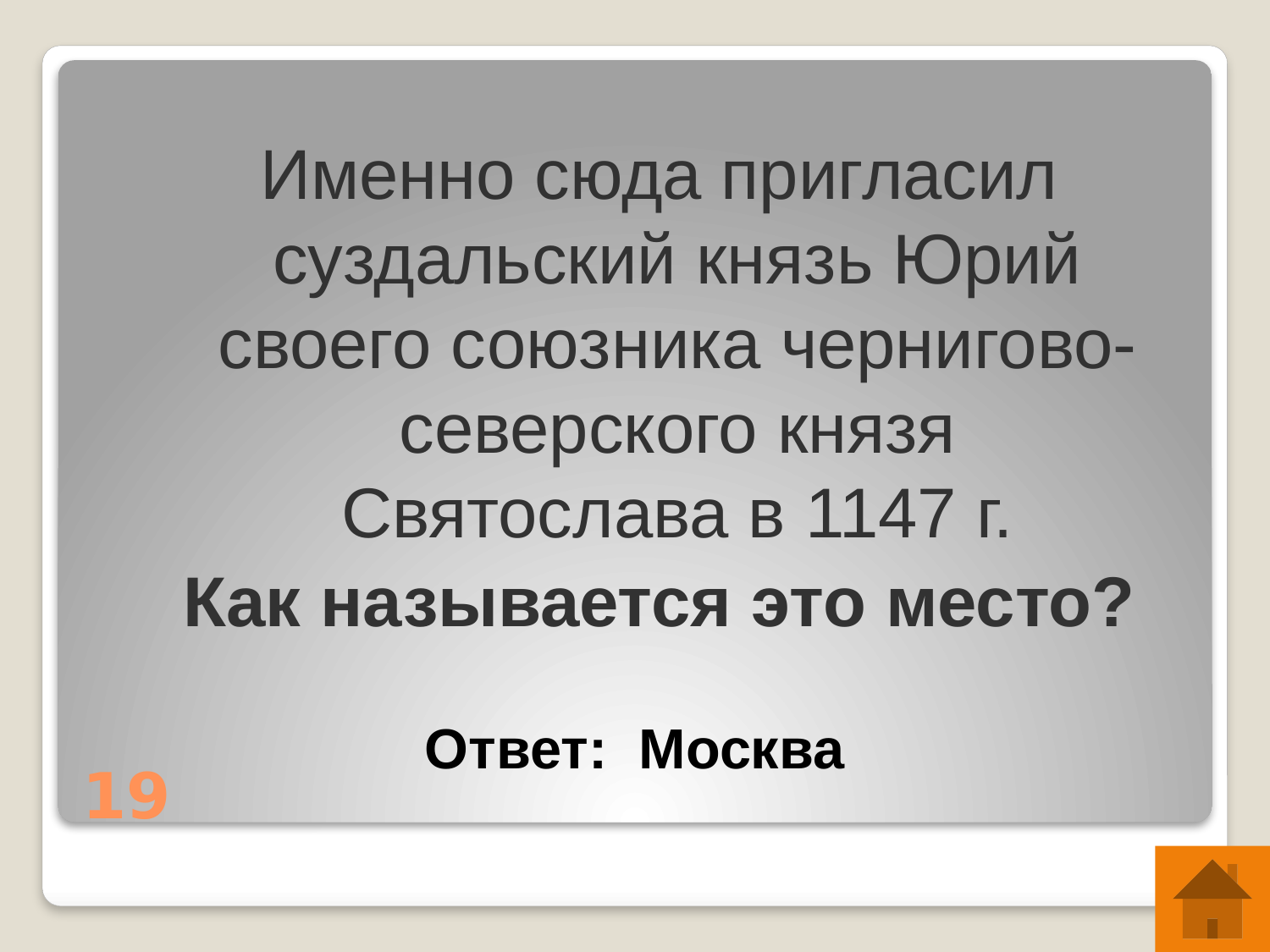

Именно сюда пригласил суздальский князь Юрий своего союзника чернигово-северского князя Святослава в 1147 г.
Как называется это место?
# 19
Ответ:  Москва